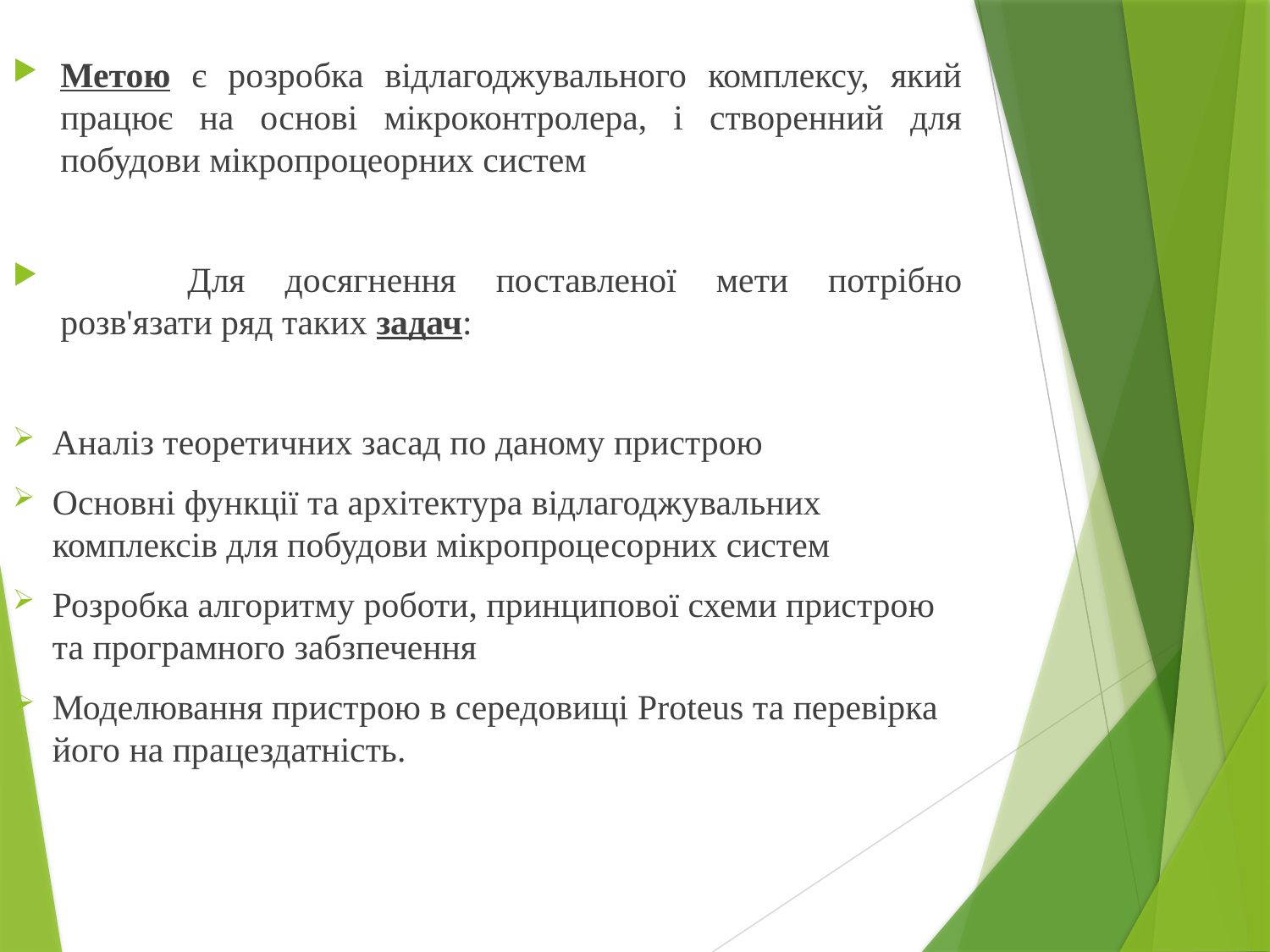

Метою є розробка відлагоджувального комплексу, який працює на основі мікроконтролера, і створенний для побудови мікропроцеорних систем

	Для досягнення поставленої мети потрібно розв'язати ряд таких задач:

Аналіз теоретичних засад по даному пристрою
Основні функції та архітектура відлагоджувальних комплексів для побудови мікропроцесорних систем
Розробка алгоритму роботи, принципової схеми пристрою та програмного забзпечення
Моделювання пристрою в середовищі Proteus та перевірка його на працездатність.